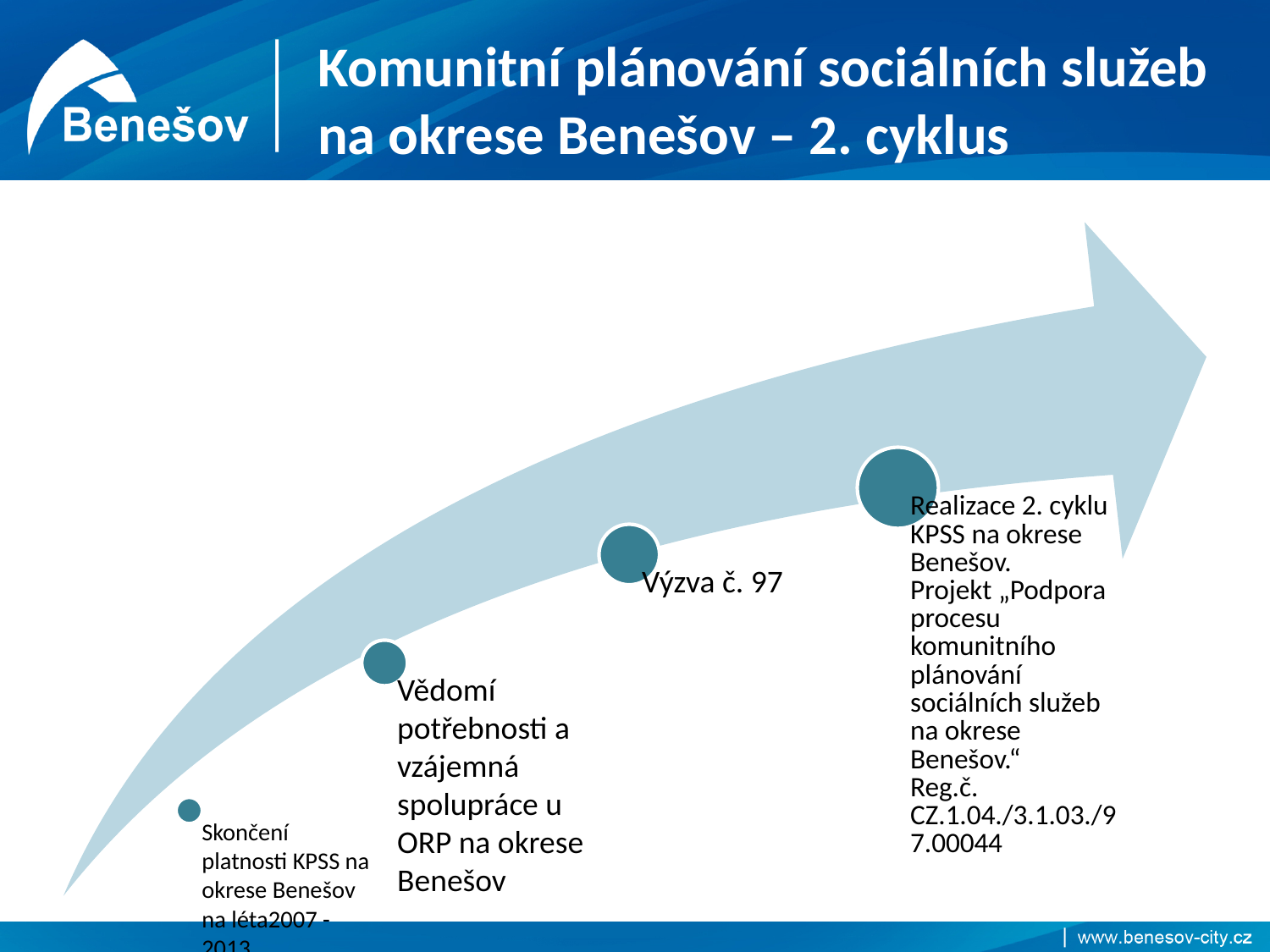

# Komunitní plánování sociálních služeb na okrese Benešov – 2. cyklus
Vědomí potřebnosti a vzájemná spolupráce u ORP na okrese Benešov
Výzva č. 97
Realizace 2. cyklu KPSS na okrese Benešov.
Projekt „Podpora procesu komunitního plánování sociálních služeb na okrese Benešov.“
Reg.č. CZ.1.04./3.1.03./97.00044